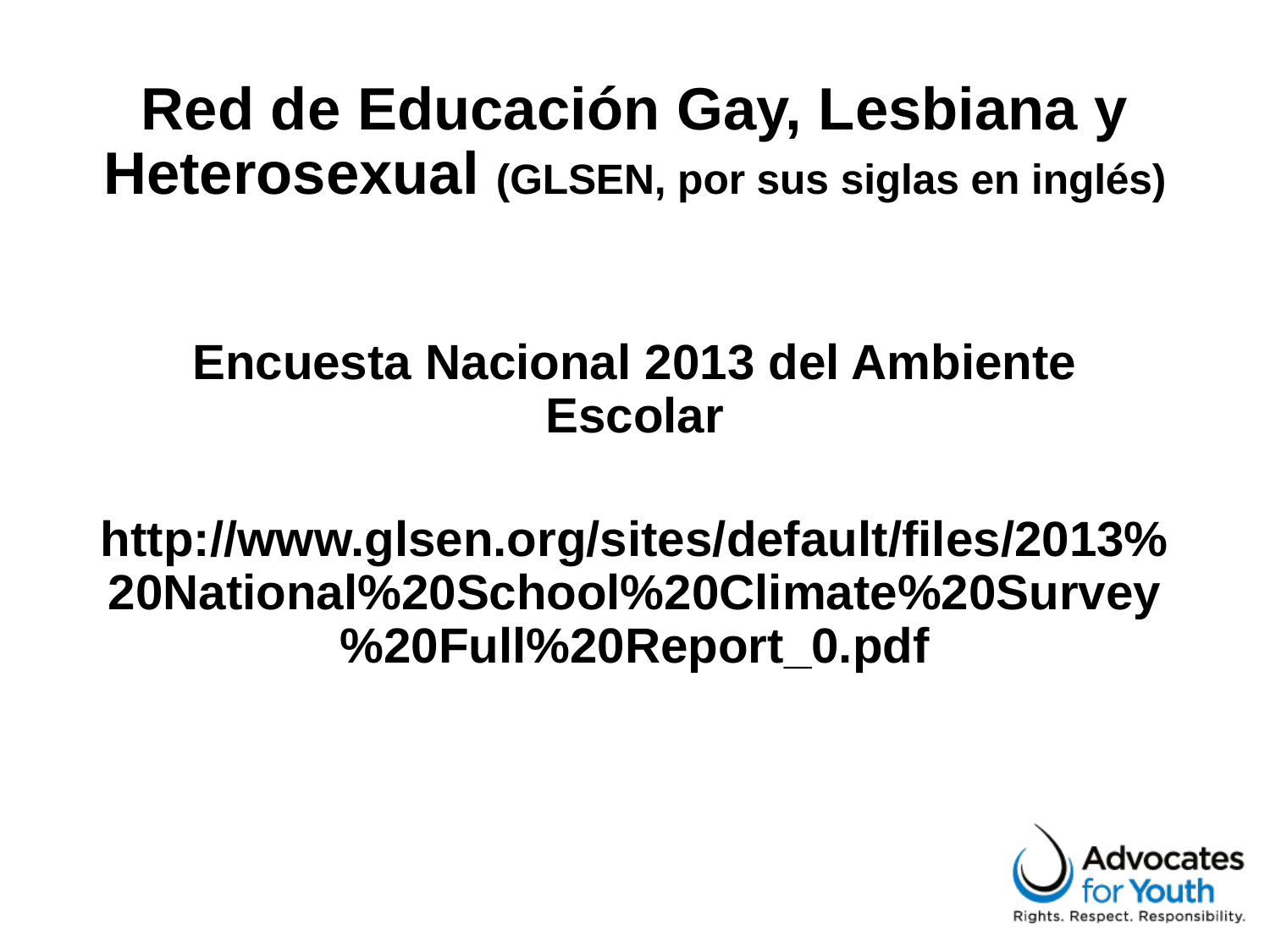

# Red de Educación Gay, Lesbiana y Heterosexual (GLSEN, por sus siglas en inglés)

Encuesta Nacional 2013 del Ambiente Escolar
  http://www.glsen.org/sites/default/files/2013%20National%20School%20Climate%20Survey%20Full%20Report_0.pdf